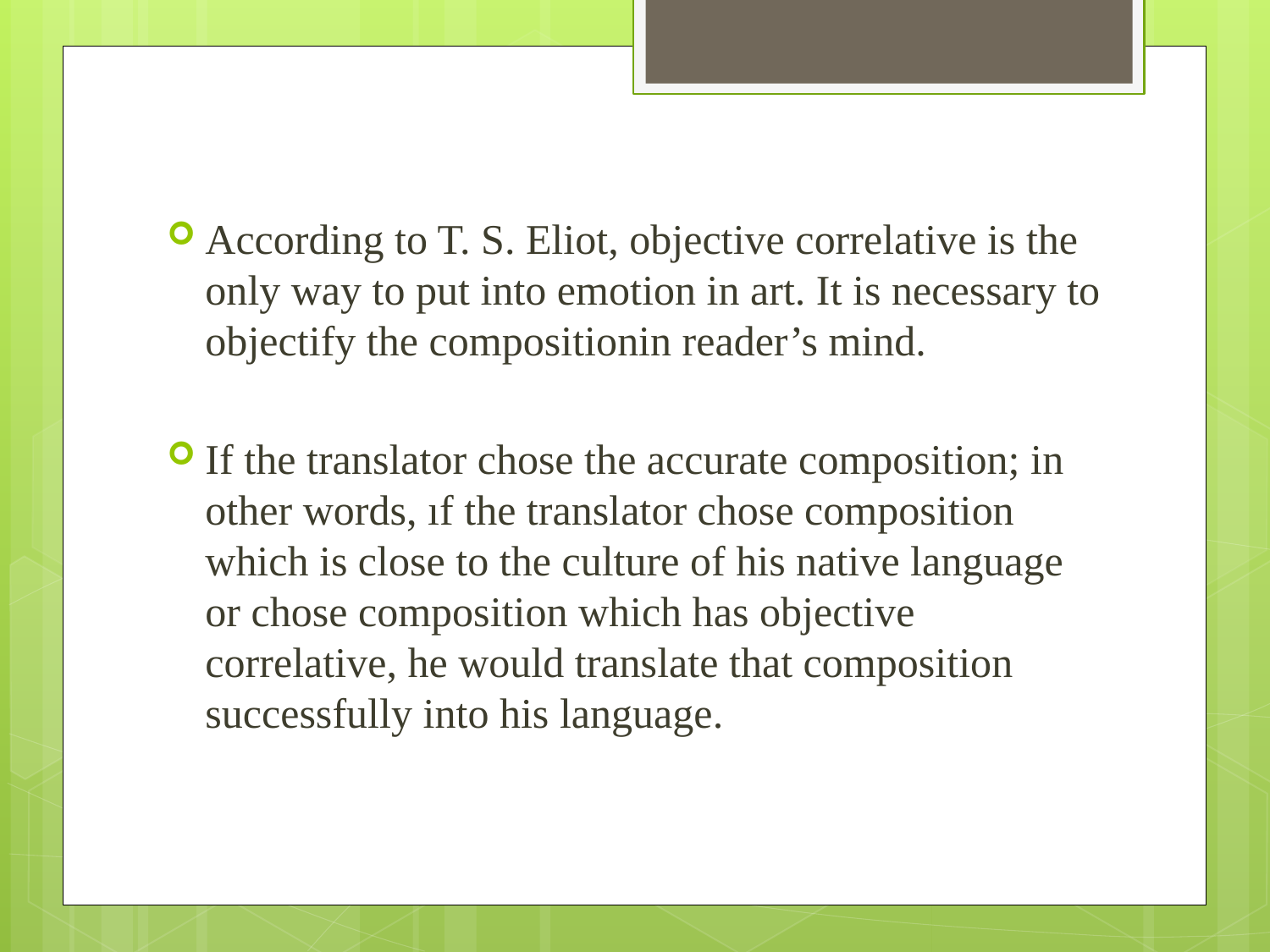

#

According to T. S. Eliot, objective correlative is the only way to put into emotion in art. It is necessary to objectify the compositionin reader’s mind.

If the translator chose the accurate composition; in other words, ıf the translator chose composition which is close to the culture of his native language or chose composition which has objective correlative, he would translate that composition successfully into his language.